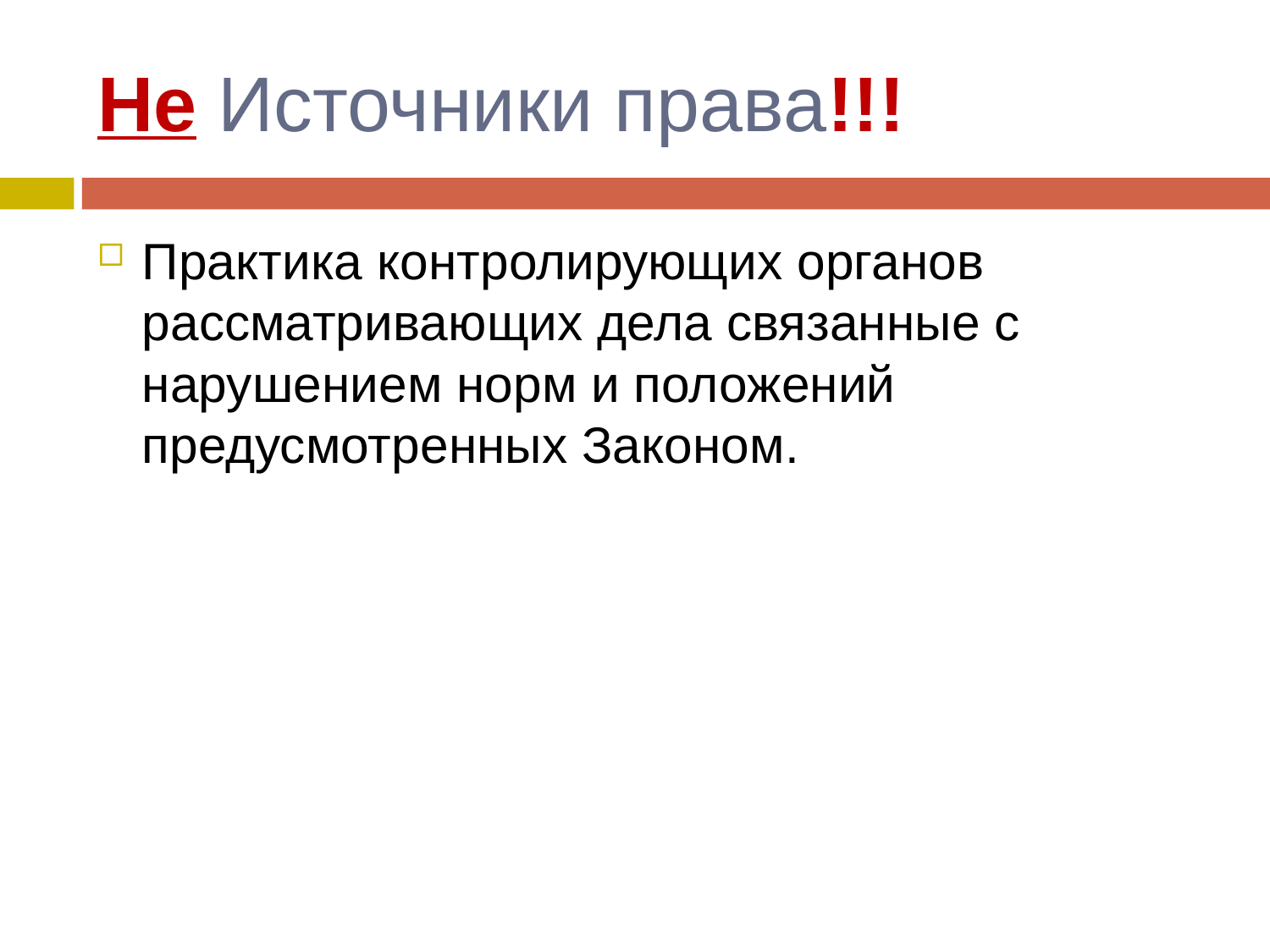

# Не Источники права!!!
Практика контролирующих органов рассматривающих дела связанные с нарушением норм и положений предусмотренных Законом.